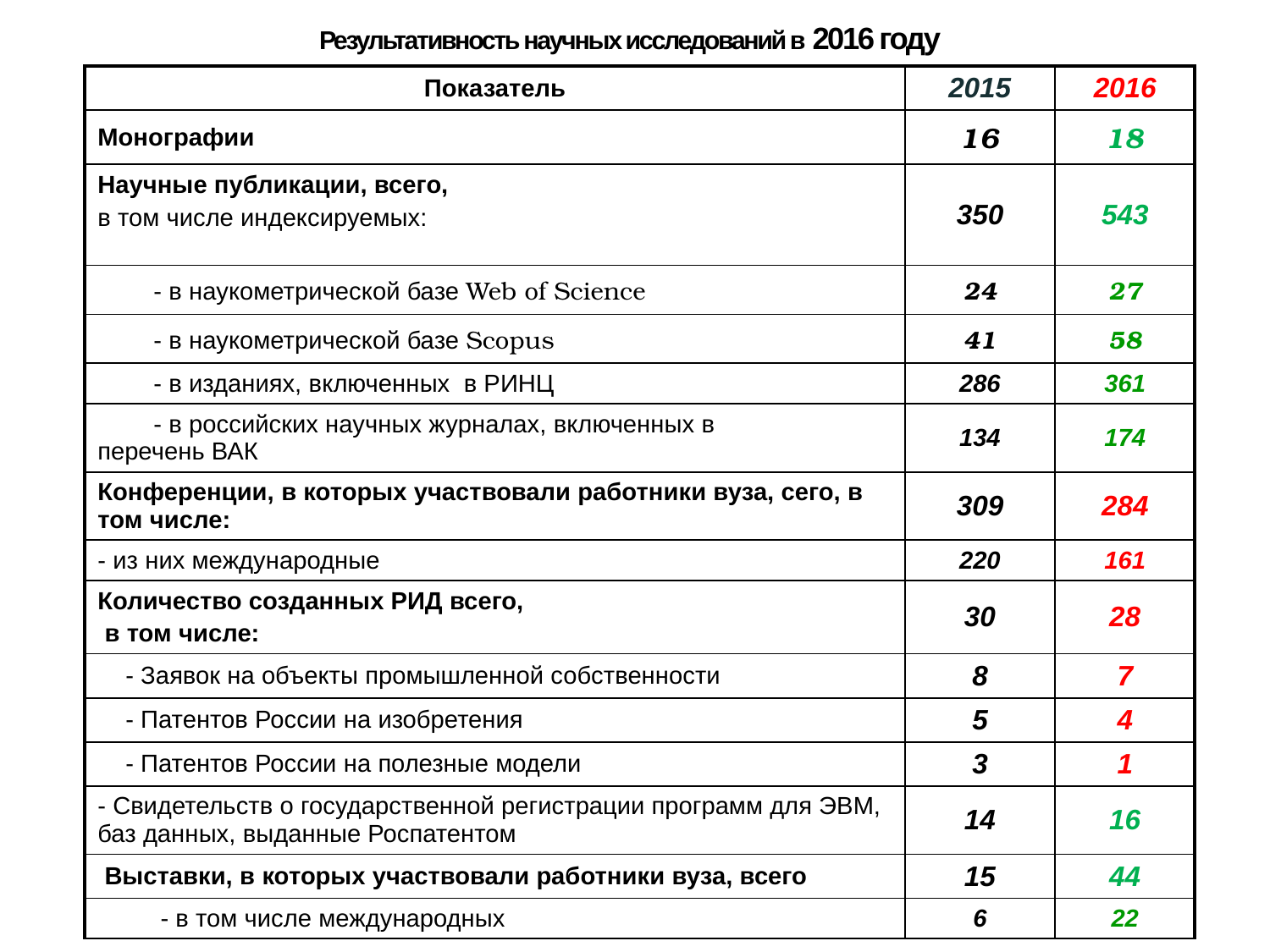

# Результативность научных исследований в 2016 году
| Показатель | 2015 | 2016 |
| --- | --- | --- |
| Монографии | 16 | 18 |
| Научные публикации, всего, в том числе индексируемых: | 350 | 543 |
| - в наукометрической базе Web of Science | 24 | 27 |
| - в наукометрической базе Scopus | 41 | 58 |
| - в изданиях, включенных в РИНЦ | 286 | 361 |
| - в российских научных журналах, включенных в перечень ВАК | 134 | 174 |
| Конференции, в которых участвовали работники вуза, сего, в том числе: | 309 | 284 |
| - из них международные | 220 | 161 |
| Количество созданных РИД всего, в том числе: | 30 | 28 |
| - Заявок на объекты промышленной собственности | 8 | 7 |
| - Патентов России на изобретения | 5 | 4 |
| - Патентов России на полезные модели | 3 | 1 |
| - Свидетельств о государственной регистрации программ для ЭВМ, баз данных, выданные Роспатентом | 14 | 16 |
| Выставки, в которых участвовали работники вуза, всего | 15 | 44 |
| - в том числе международных | 6 | 22 |